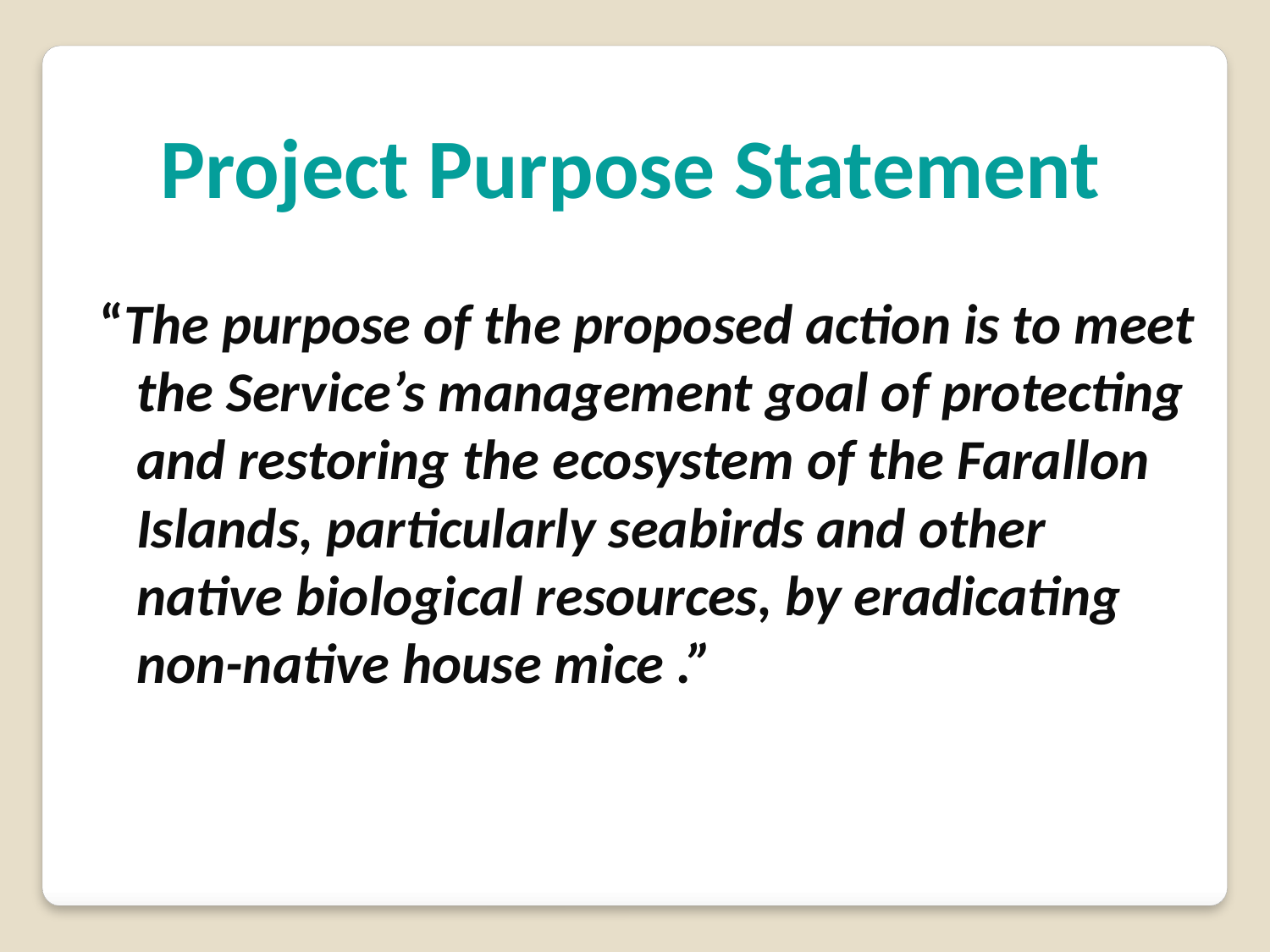

Project Purpose Statement

“The purpose of the proposed action is to meet the Service’s management goal of protecting and restoring the ecosystem of the Farallon Islands, particularly seabirds and other native biological resources, by eradicating non-native house mice .”